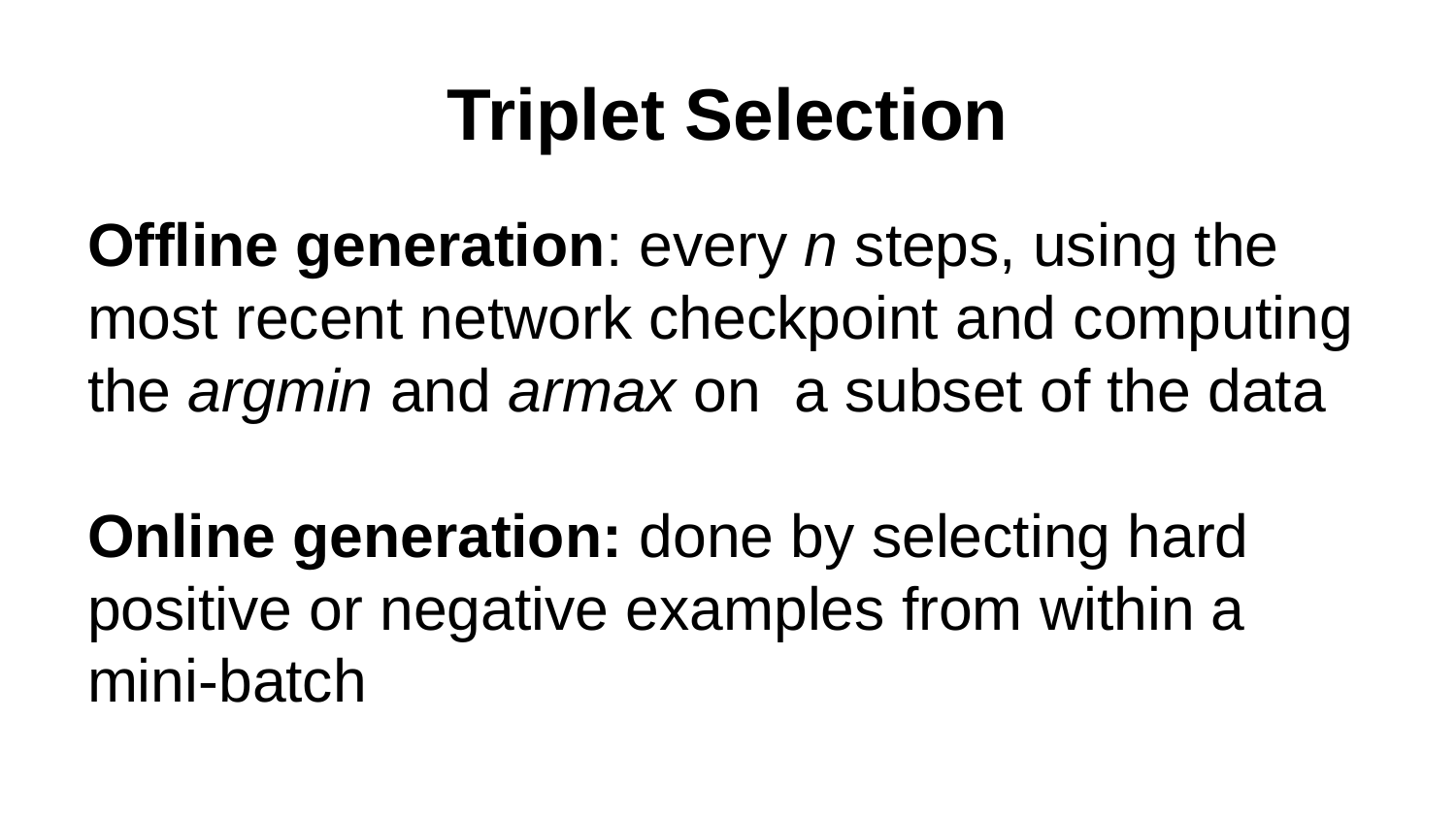

# Triplet Selection
Offline generation: every n steps, using the most recent network checkpoint and computing the argmin and armax on  a subset of the data

Online generation: done by selecting hard positive or negative examples from within a mini-batch